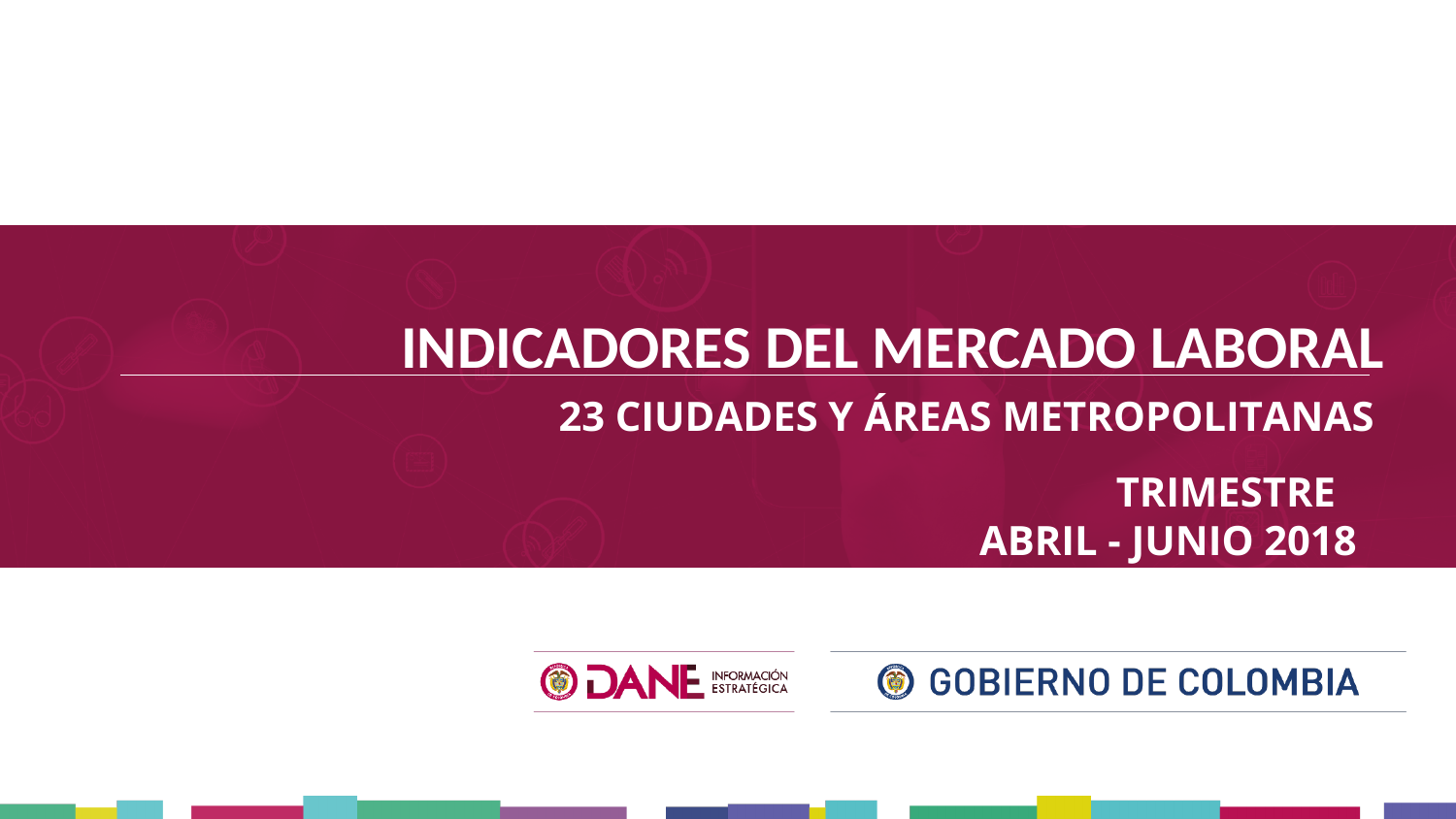

INDICADORES DEL MERCADO LABORAL

TRIMESTRE
ABRIL - JUNIO 2018
23 CIUDADES Y ÁREAS METROPOLITANAS